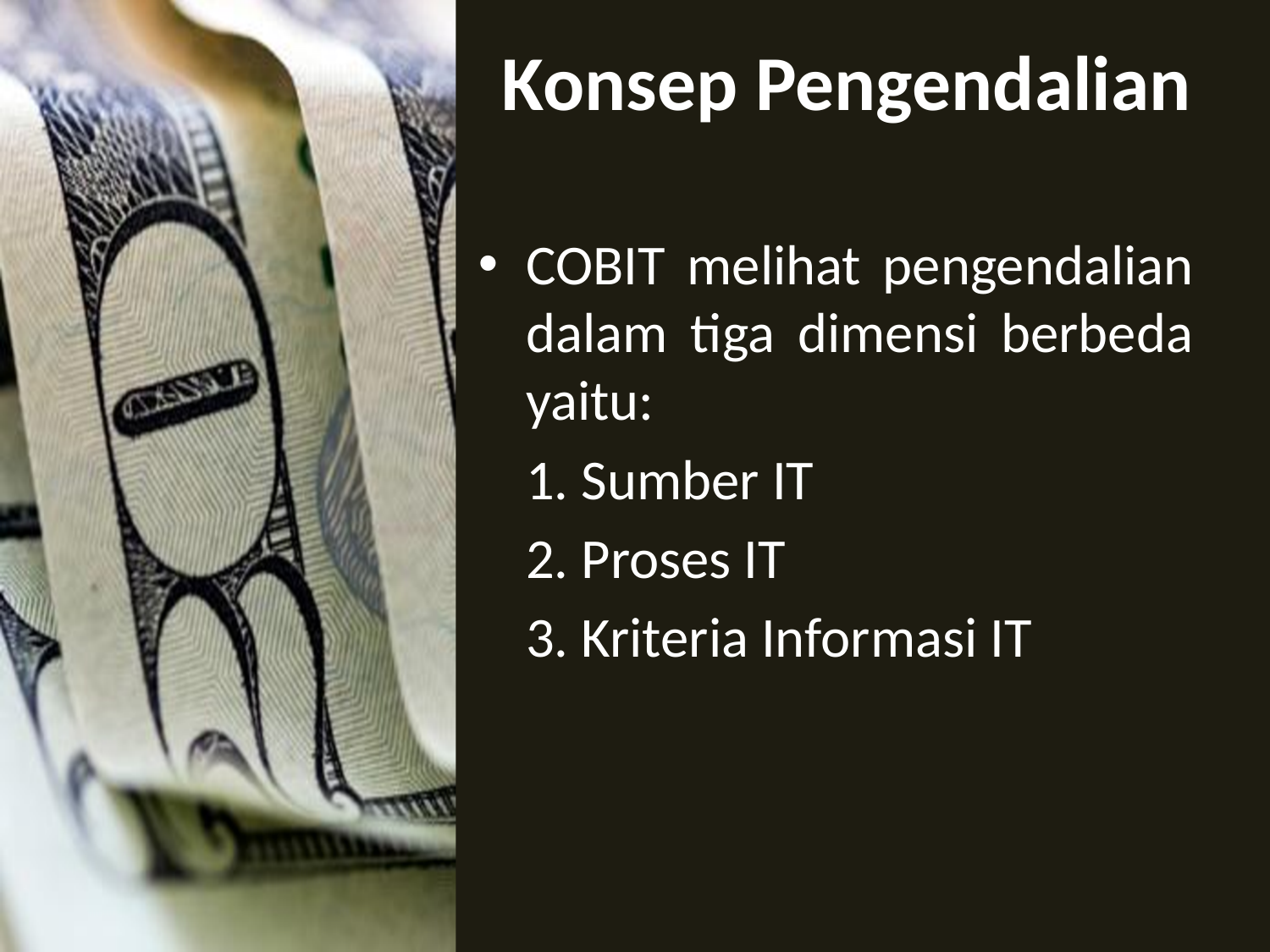

# Konsep Pengendalian
COBIT melihat pengendalian dalam tiga dimensi berbeda yaitu:
	1. Sumber IT
	2. Proses IT
	3. Kriteria Informasi IT